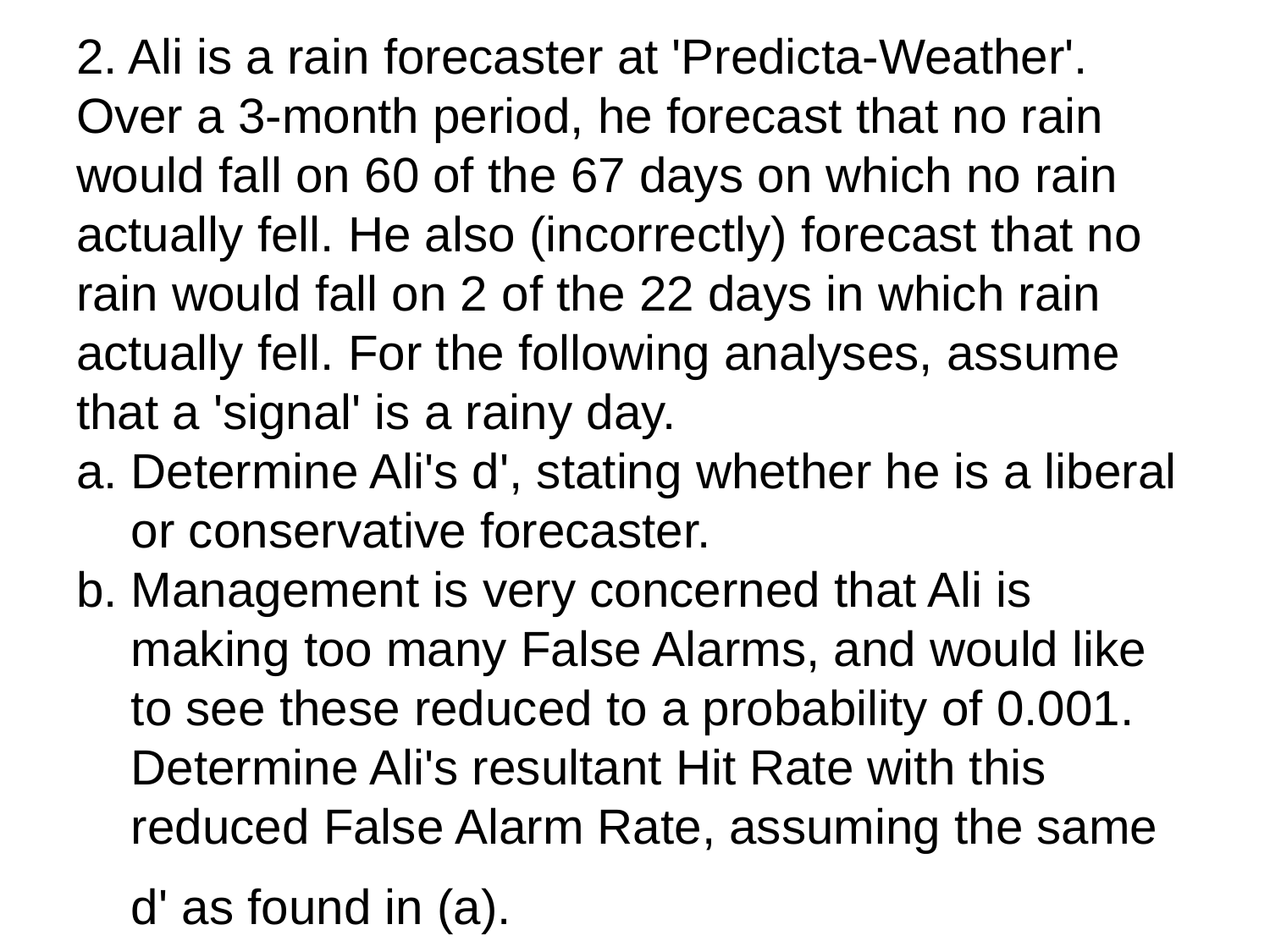

# 2. Ali is a rain forecaster at 'Predicta-Weather'. Over a 3-month period, he forecast that no rain would fall on 60 of the 67 days on which no rain actually fell. He also (incorrectly) forecast that no rain would fall on 2 of the 22 days in which rain actually fell. For the following analyses, assume that a 'signal' is a rainy day. a. Determine Ali's d', stating whether he is a liberal or conservative forecaster. b. Management is very concerned that Ali is making too many False Alarms, and would like to see these reduced to a probability of 0.001. Determine Ali's resultant Hit Rate with this reduced False Alarm Rate, assuming the same d' as found in (a).